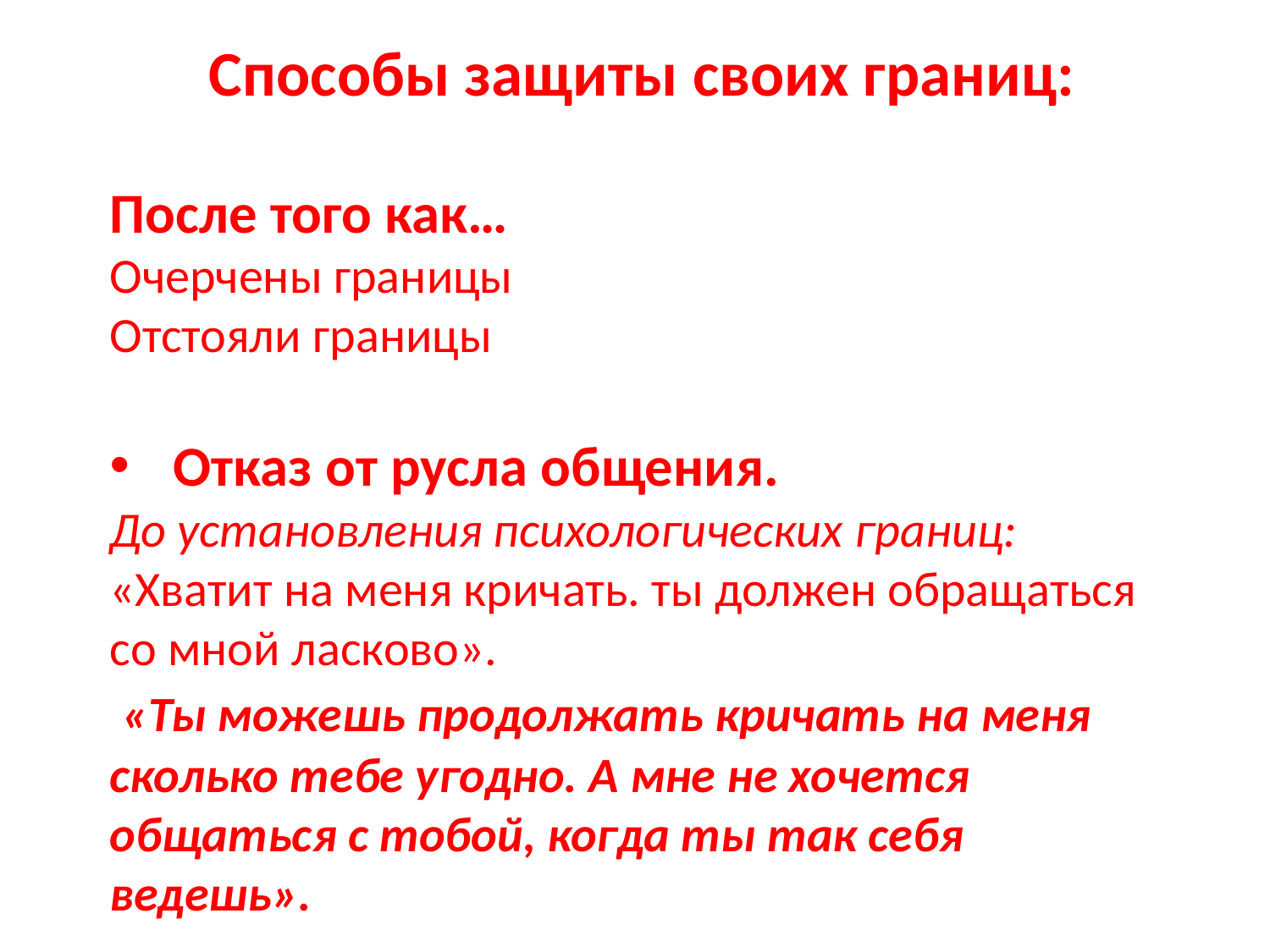

Способы защиты своих границ:

После того как…
Очерчены границы
Отстояли границы

Отказ от русла общения.
До установления психологических границ: «Хватит на меня кричать. ты должен обращаться со мной ласково».
 «Ты можешь продолжать кричать на меня сколько тебе угодно. А мне не хочется общаться с тобой, когда ты так себя ведешь».